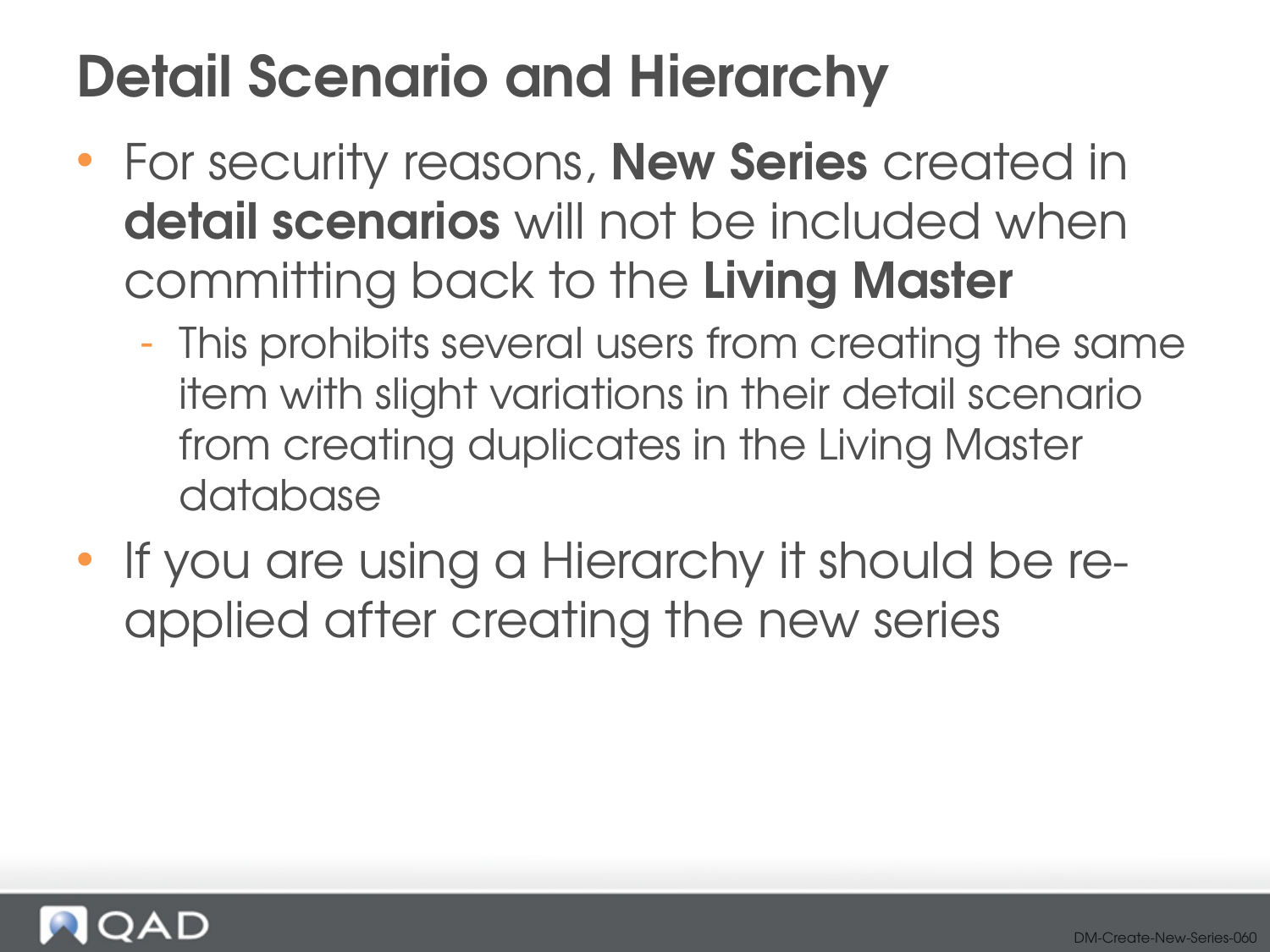

# Detail Scenario and Hierarchy
For security reasons, New Series created in detail scenarios will not be included when committing back to the Living Master
This prohibits several users from creating the same item with slight variations in their detail scenario from creating duplicates in the Living Master database
If you are using a Hierarchy it should be re-applied after creating the new series
DM-Create-New-Series-060